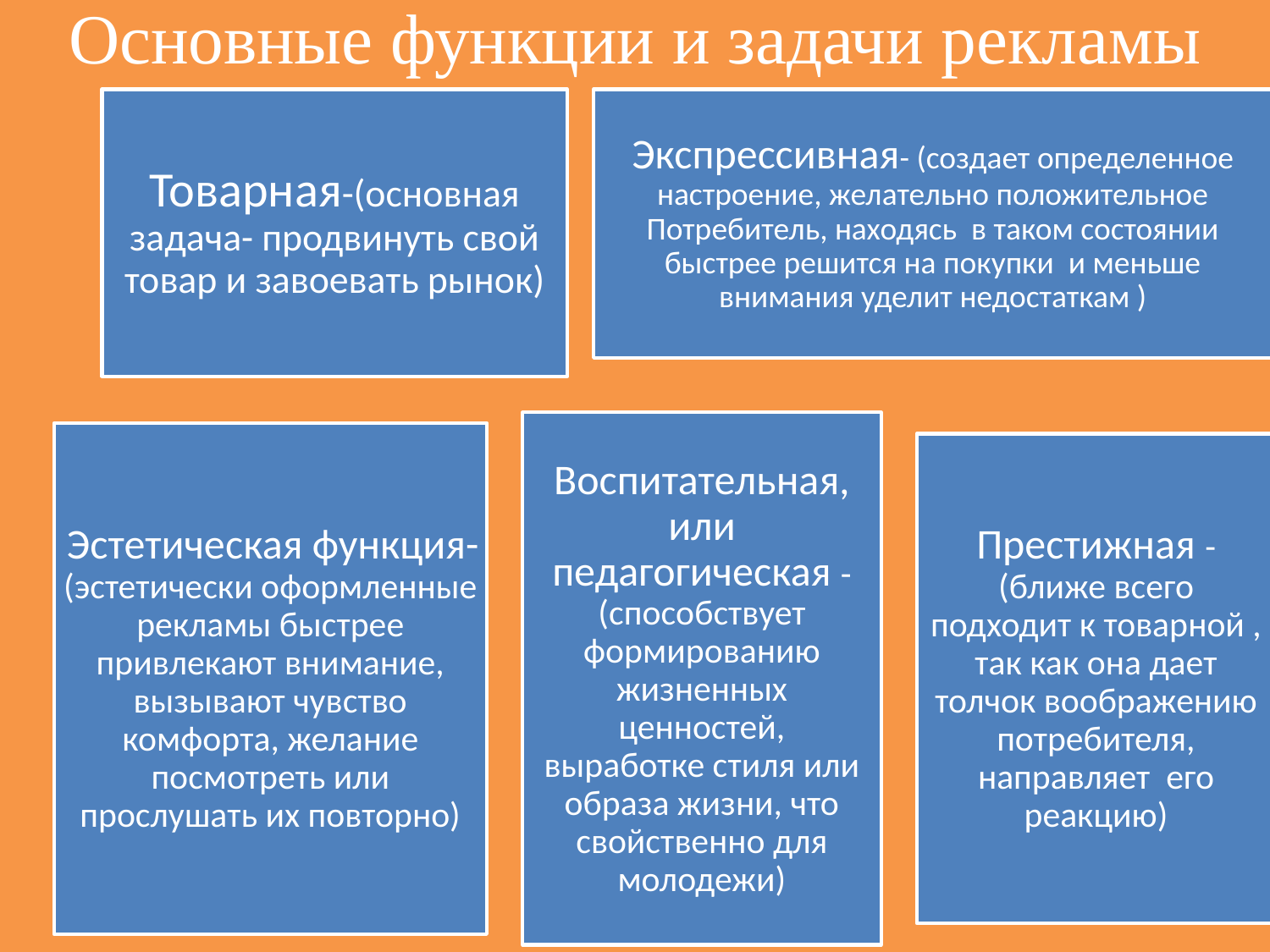

# Основные функции и задачи рекламы
Товарная-(основная задача- продвинуть свой товар и завоевать рынок)
Экспрессивная- (создает определенное настроение, желательно положительное Потребитель, находясь  в таком состоянии быстрее решится на покупки  и меньше внимания уделит недостаткам )
 Эстетическая функция- (эстетически оформленные рекламы быстрее привлекают внимание, вызывают чувство комфорта, желание посмотреть или прослушать их повторно)
Воспитательная, или педагогическая -(способствует формированию жизненных ценностей, выработке стиля или образа жизни, что свойственно для молодежи)
Престижная -(ближе всего подходит к товарной , так как она дает толчок воображению потребителя, направляет  его реакцию)